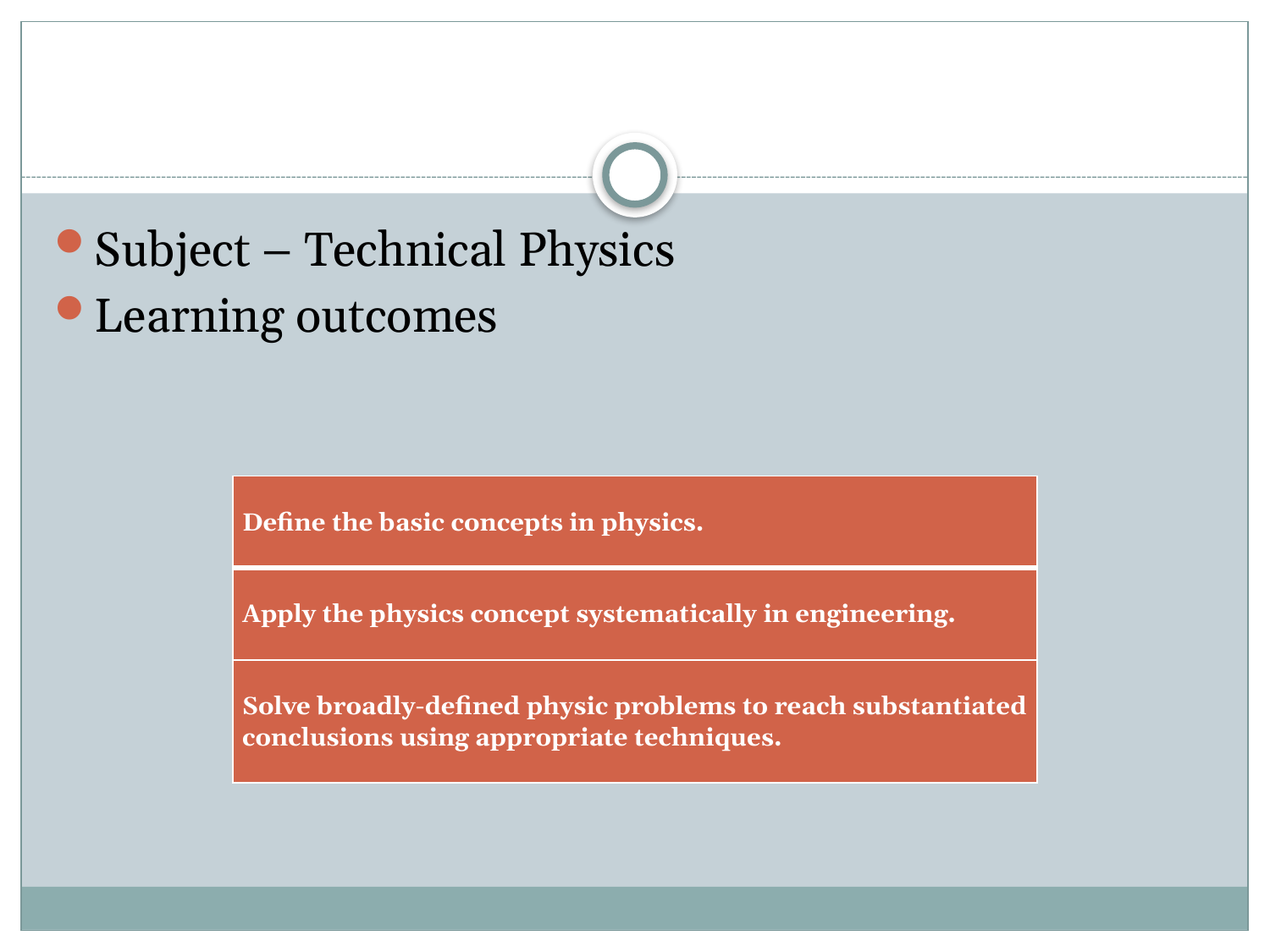

#
Subject – Technical Physics
Learning outcomes

| Define the basic concepts in physics. |
| --- |
| Apply the physics concept systematically in engineering. |
| Solve broadly-defined physic problems to reach substantiated conclusions using appropriate techniques. |